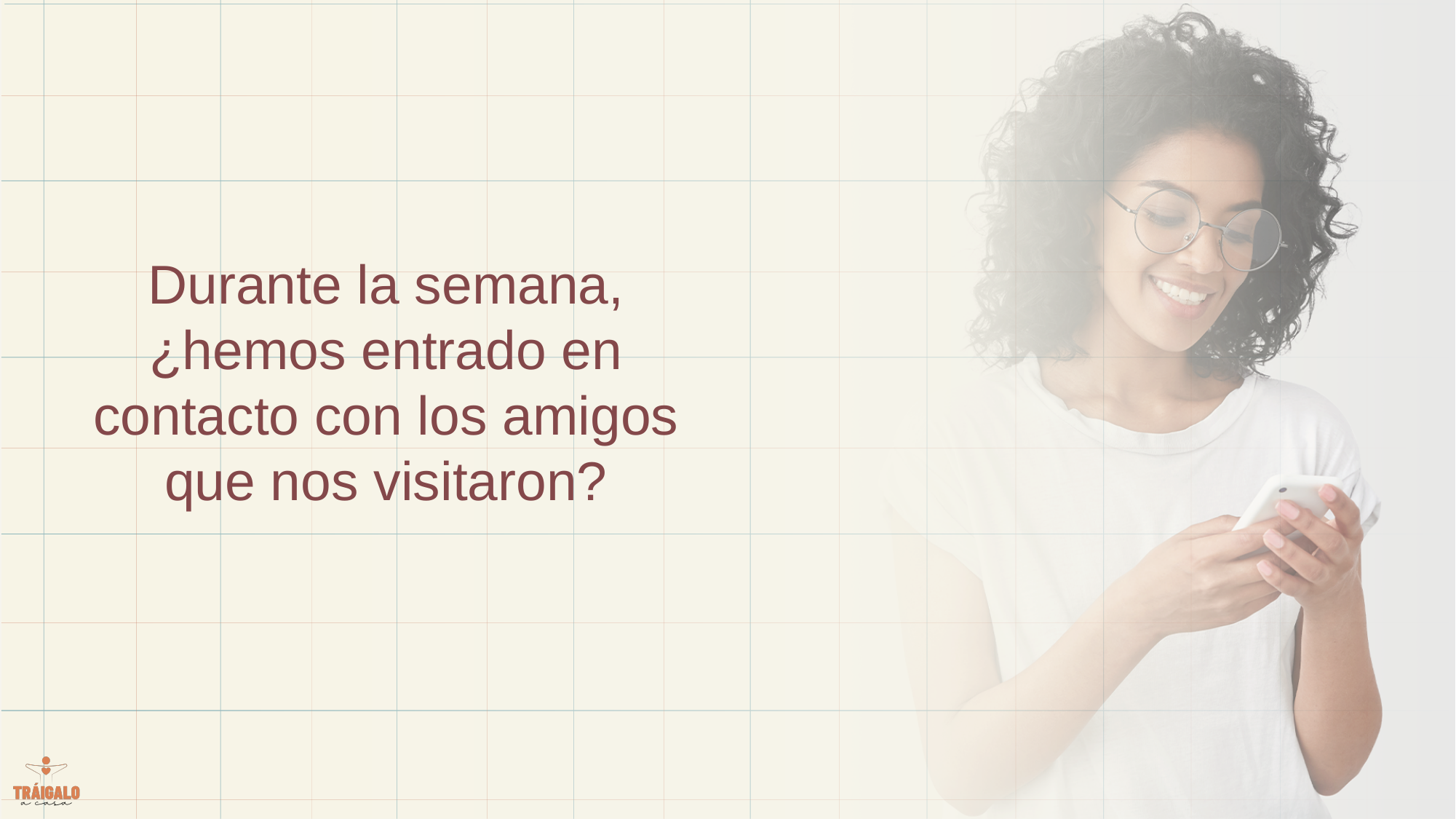

Durante la semana, ¿hemos entrado en contacto con los amigos que nos visitaron?